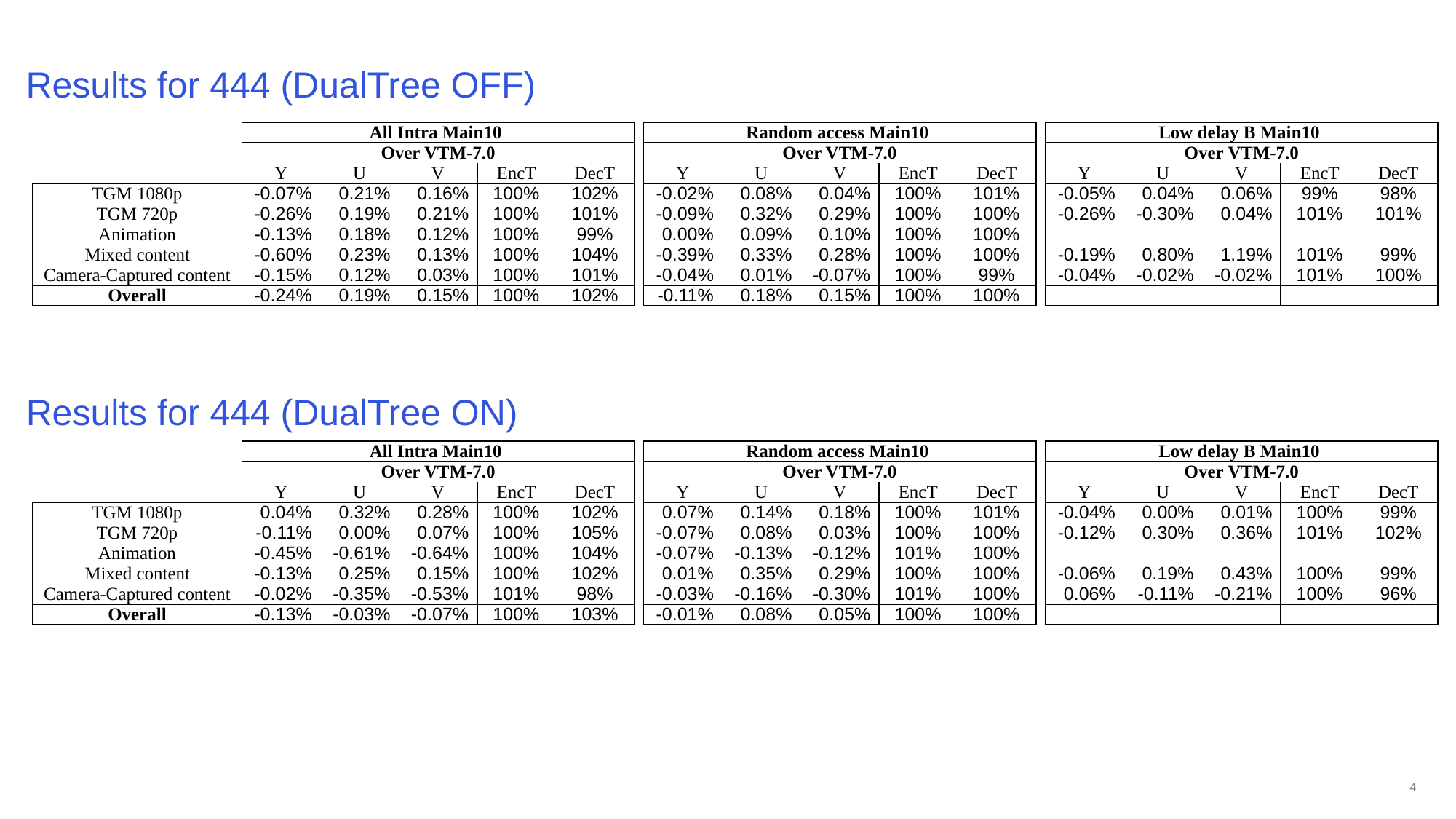

Results for 444 (DualTree OFF)
|  | All Intra Main10 |  |  |  |  |
| --- | --- | --- | --- | --- | --- |
|  | Over VTM-7.0 |  |  |  |  |
|  | Y | U | V | EncT | DecT |
| TGM 1080p | -0.07% | 0.21% | 0.16% | 100% | 102% |
| TGM 720p | -0.26% | 0.19% | 0.21% | 100% | 101% |
| Animation | -0.13% | 0.18% | 0.12% | 100% | 99% |
| Mixed content | -0.60% | 0.23% | 0.13% | 100% | 104% |
| Camera-Captured content | -0.15% | 0.12% | 0.03% | 100% | 101% |
| Overall | -0.24% | 0.19% | 0.15% | 100% | 102% |
| Random access Main10 |  |  |  |  |
| --- | --- | --- | --- | --- |
| Over VTM-7.0 |  |  |  |  |
| Y | U | V | EncT | DecT |
| -0.02% | 0.08% | 0.04% | 100% | 101% |
| -0.09% | 0.32% | 0.29% | 100% | 100% |
| 0.00% | 0.09% | 0.10% | 100% | 100% |
| -0.39% | 0.33% | 0.28% | 100% | 100% |
| -0.04% | 0.01% | -0.07% | 100% | 99% |
| -0.11% | 0.18% | 0.15% | 100% | 100% |
| Low delay B Main10 |  |  |  |  |
| --- | --- | --- | --- | --- |
| Over VTM-7.0 |  |  |  |  |
| Y | U | V | EncT | DecT |
| -0.05% | 0.04% | 0.06% | 99% | 98% |
| -0.26% | -0.30% | 0.04% | 101% | 101% |
|  |  |  |  |  |
| -0.19% | 0.80% | 1.19% | 101% | 99% |
| -0.04% | -0.02% | -0.02% | 101% | 100% |
|  |  |  |  |  |
Results for 444 (DualTree ON)
|  | All Intra Main10 |  |  |  |  |
| --- | --- | --- | --- | --- | --- |
|  | Over VTM-7.0 |  |  |  |  |
|  | Y | U | V | EncT | DecT |
| TGM 1080p | 0.04% | 0.32% | 0.28% | 100% | 102% |
| TGM 720p | -0.11% | 0.00% | 0.07% | 100% | 105% |
| Animation | -0.45% | -0.61% | -0.64% | 100% | 104% |
| Mixed content | -0.13% | 0.25% | 0.15% | 100% | 102% |
| Camera-Captured content | -0.02% | -0.35% | -0.53% | 101% | 98% |
| Overall | -0.13% | -0.03% | -0.07% | 100% | 103% |
| Random access Main10 |  |  |  |  |
| --- | --- | --- | --- | --- |
| Over VTM-7.0 |  |  |  |  |
| Y | U | V | EncT | DecT |
| 0.07% | 0.14% | 0.18% | 100% | 101% |
| -0.07% | 0.08% | 0.03% | 100% | 100% |
| -0.07% | -0.13% | -0.12% | 101% | 100% |
| 0.01% | 0.35% | 0.29% | 100% | 100% |
| -0.03% | -0.16% | -0.30% | 101% | 100% |
| -0.01% | 0.08% | 0.05% | 100% | 100% |
| Low delay B Main10 |  |  |  |  |
| --- | --- | --- | --- | --- |
| Over VTM-7.0 |  |  |  |  |
| Y | U | V | EncT | DecT |
| -0.04% | 0.00% | 0.01% | 100% | 99% |
| -0.12% | 0.30% | 0.36% | 101% | 102% |
|  |  |  |  |  |
| -0.06% | 0.19% | 0.43% | 100% | 99% |
| 0.06% | -0.11% | -0.21% | 100% | 96% |
|  |  |  |  |  |